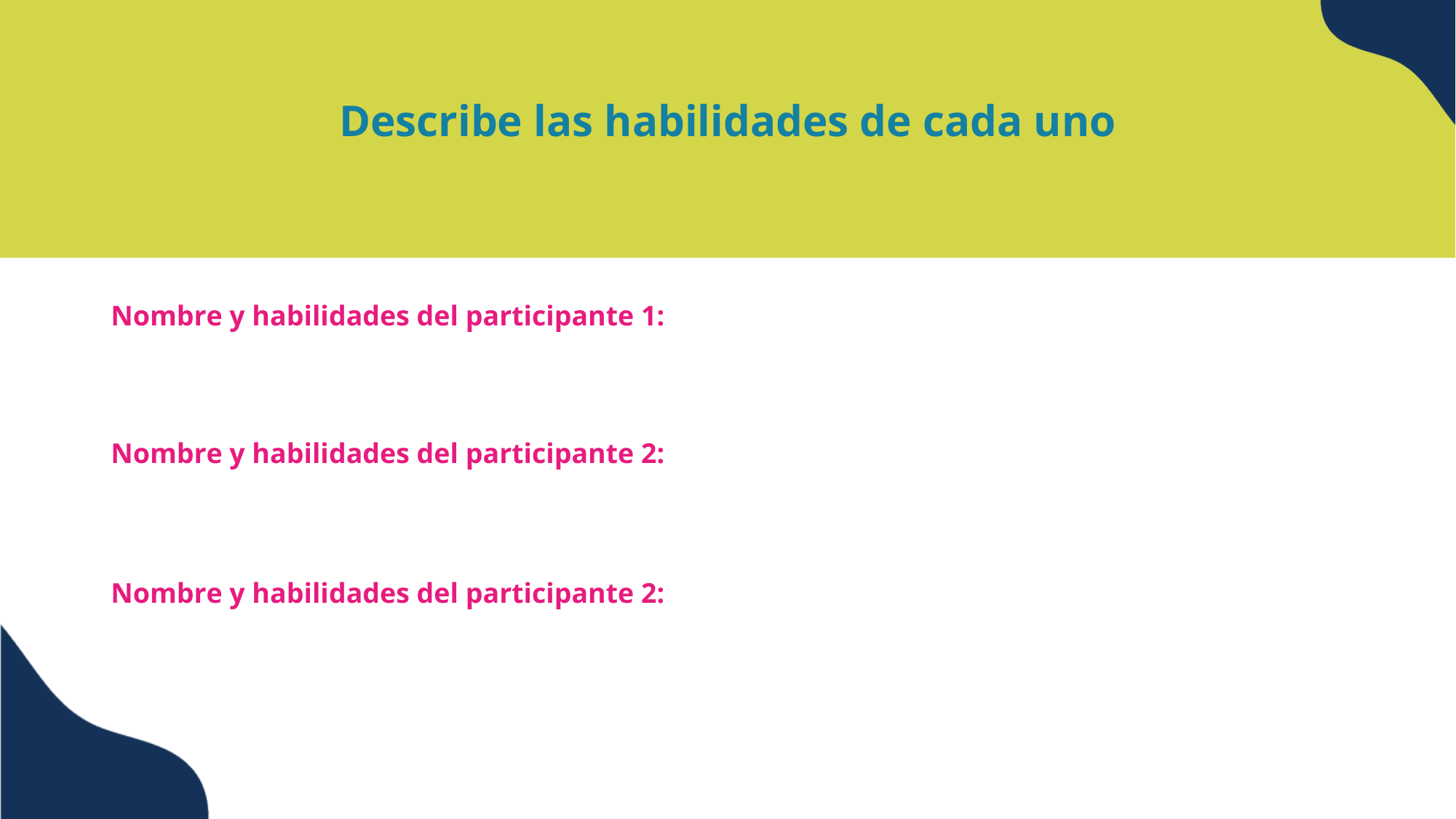

# Describe las habilidades de cada uno
Nombre y habilidades del participante 1:

Nombre y habilidades del participante 2:

Nombre y habilidades del participante 2: